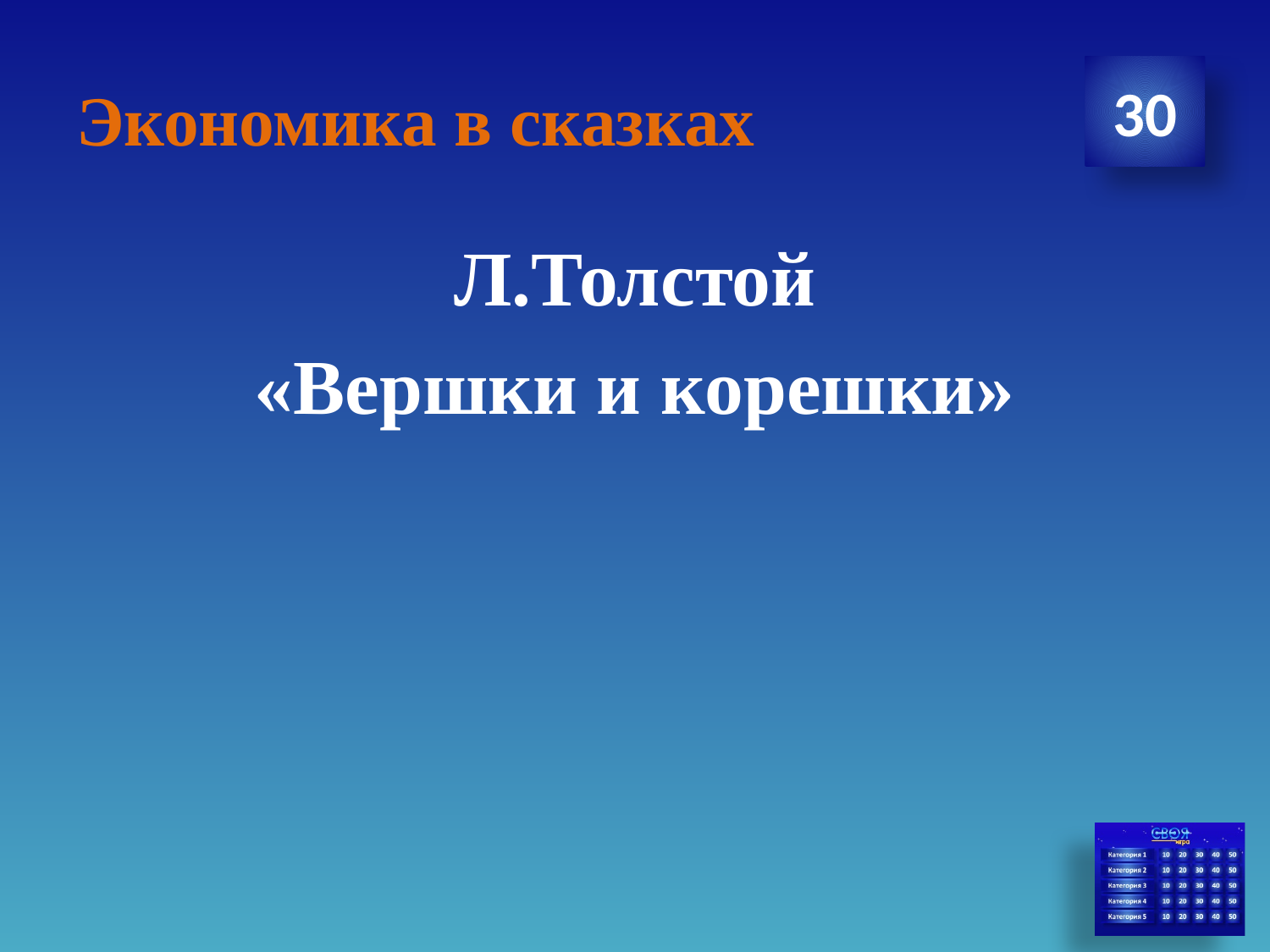

# Экономика в сказках
30
Л.Толстой
«Вершки и корешки»